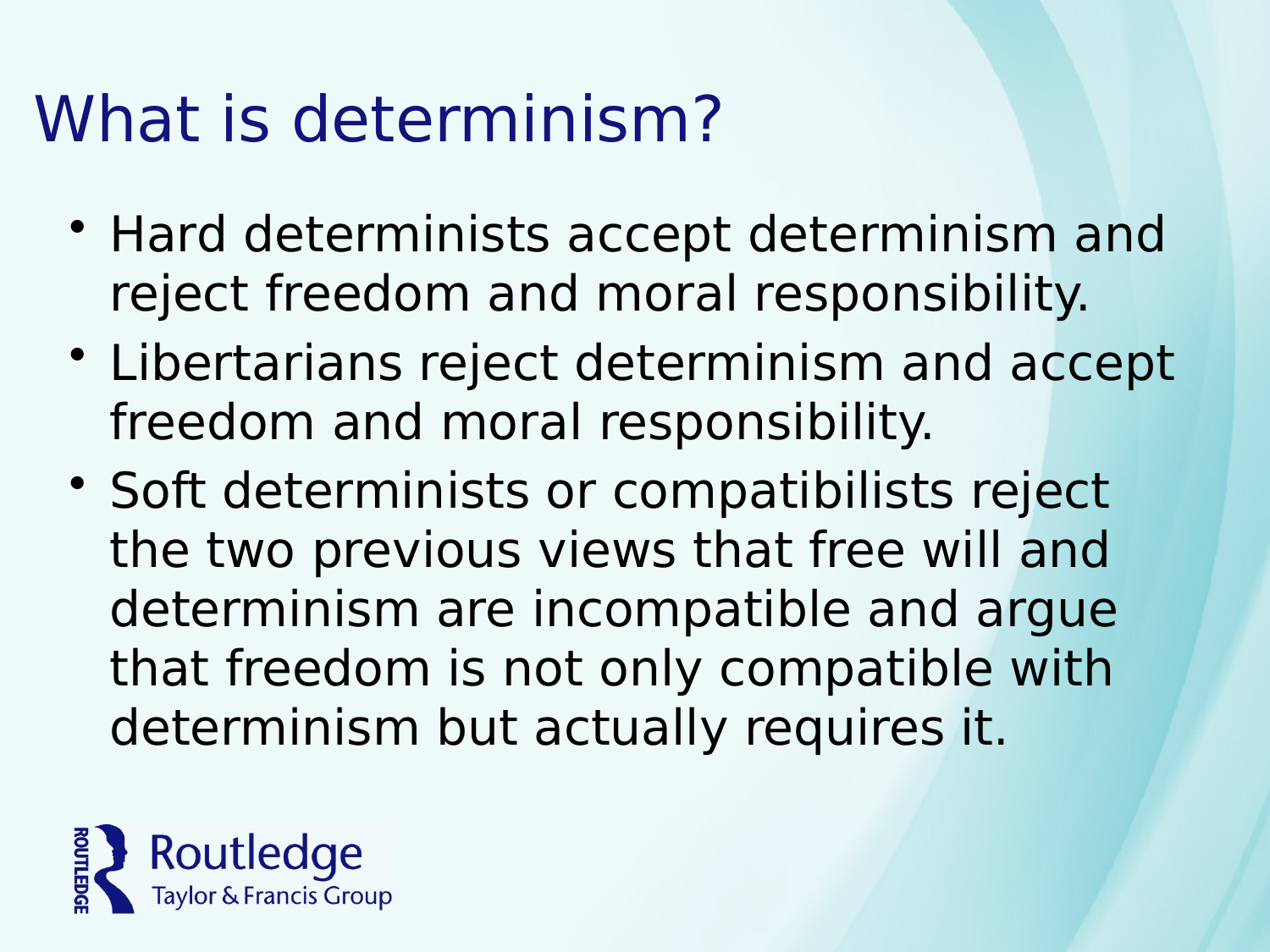

# What is determinism?
Hard determinists accept determinism and reject freedom and moral responsibility.
Libertarians reject determinism and accept freedom and moral responsibility.
Soft determinists or compatibilists reject the two previous views that free will and determinism are incompatible and argue that freedom is not only compatible with determinism but actually requires it.